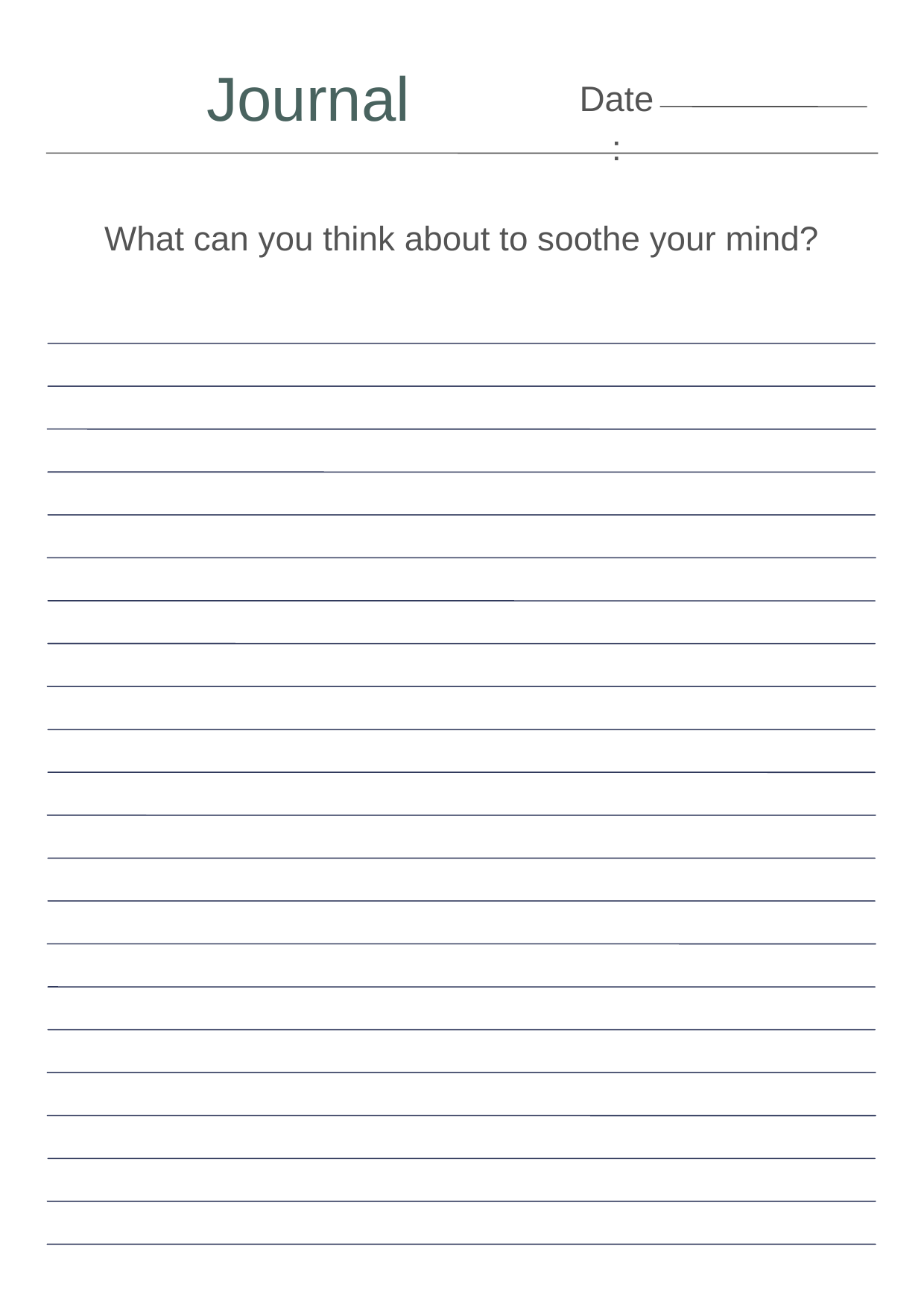

Journal
Date:

What can you think about to soothe your mind?